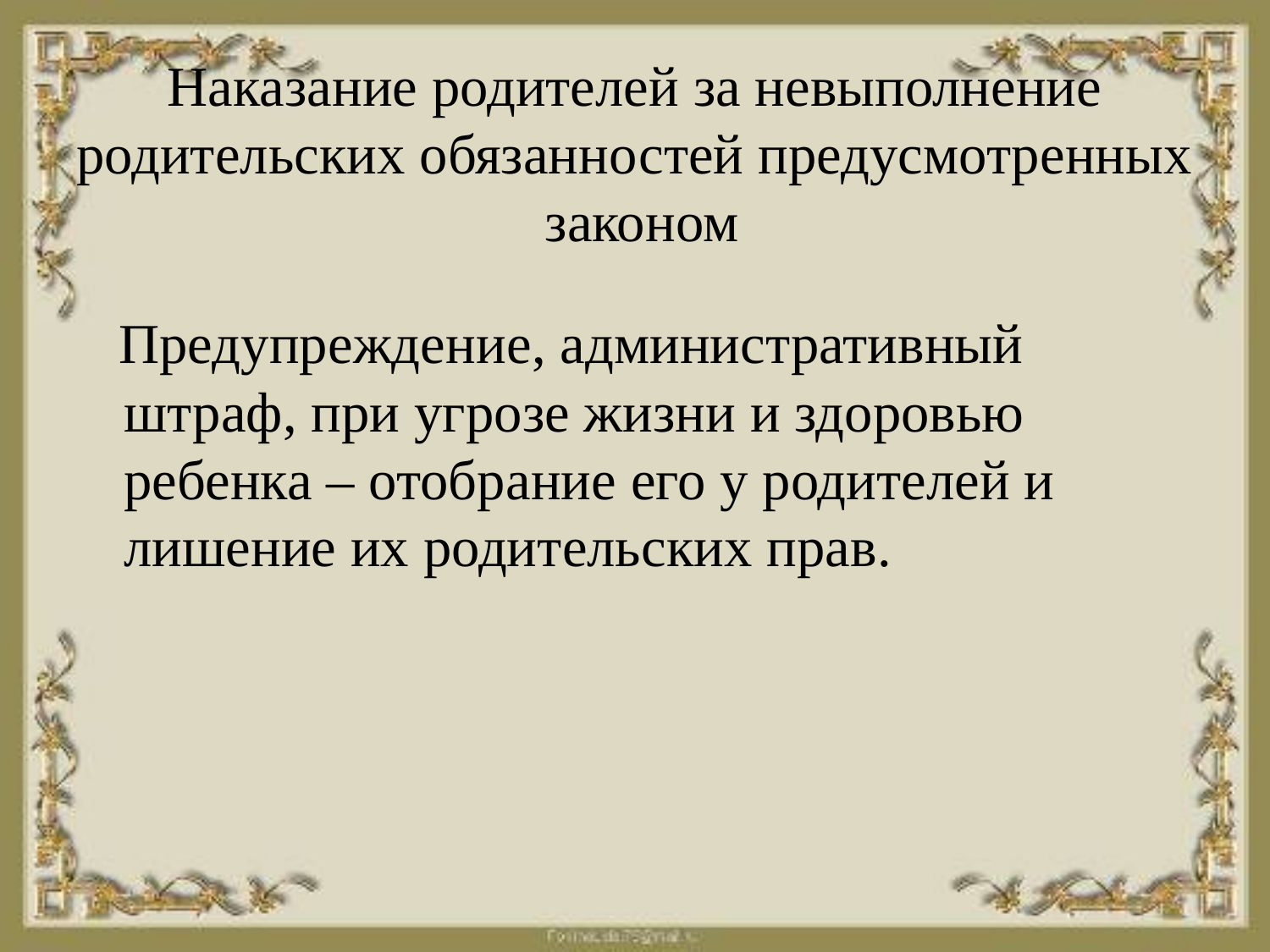

# Наказание родителей за невыполнение родительских обязанностей предусмотренных  законом

   Предупреждение, административный штраф, при угрозе жизни и здоровью    ребенка – отобрание его у родителей и лишение их родительских прав.